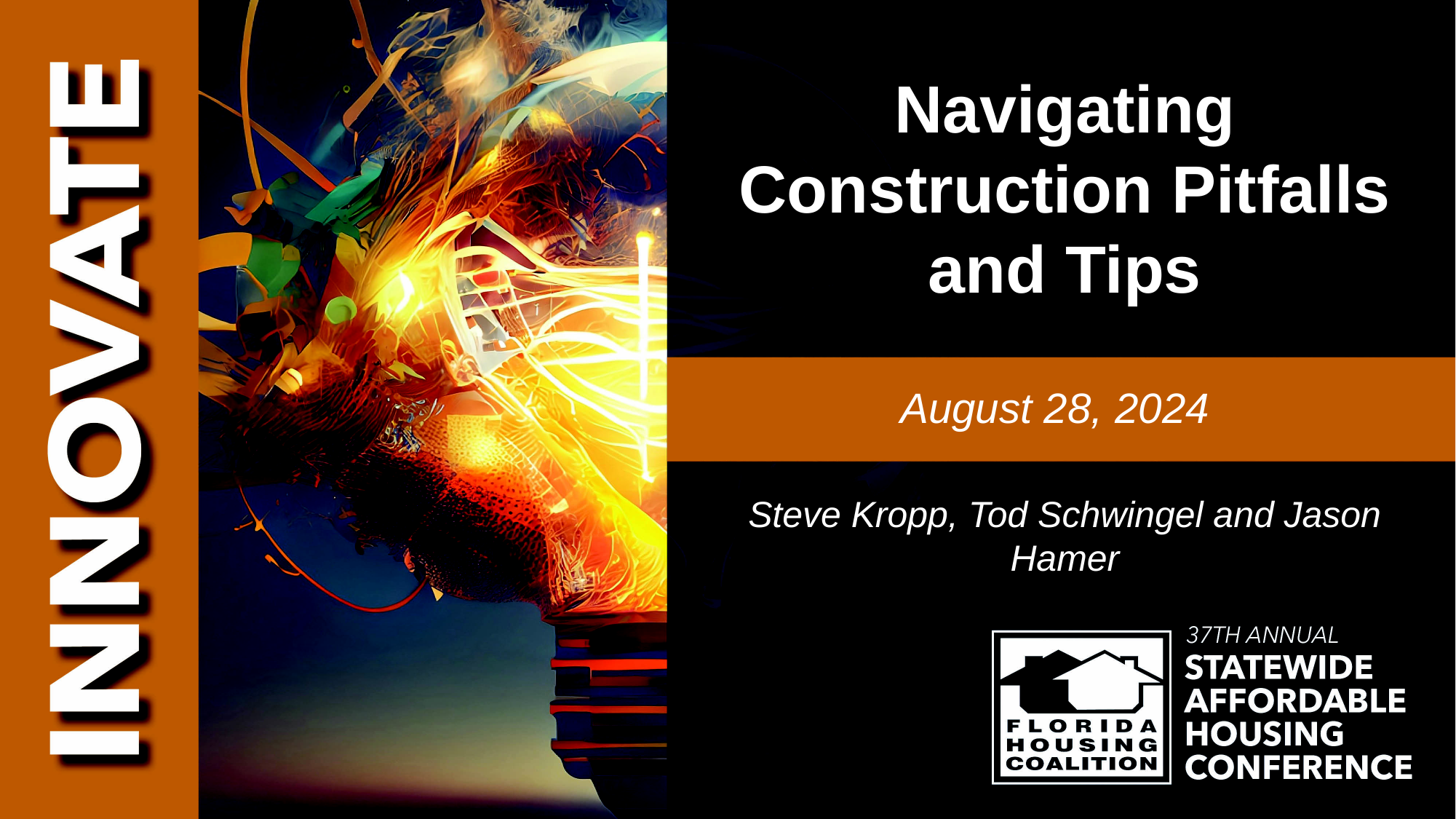

Navigating Construction Pitfalls and Tips
August 28, 2024
Steve Kropp, Tod Schwingel and Jason Hamer